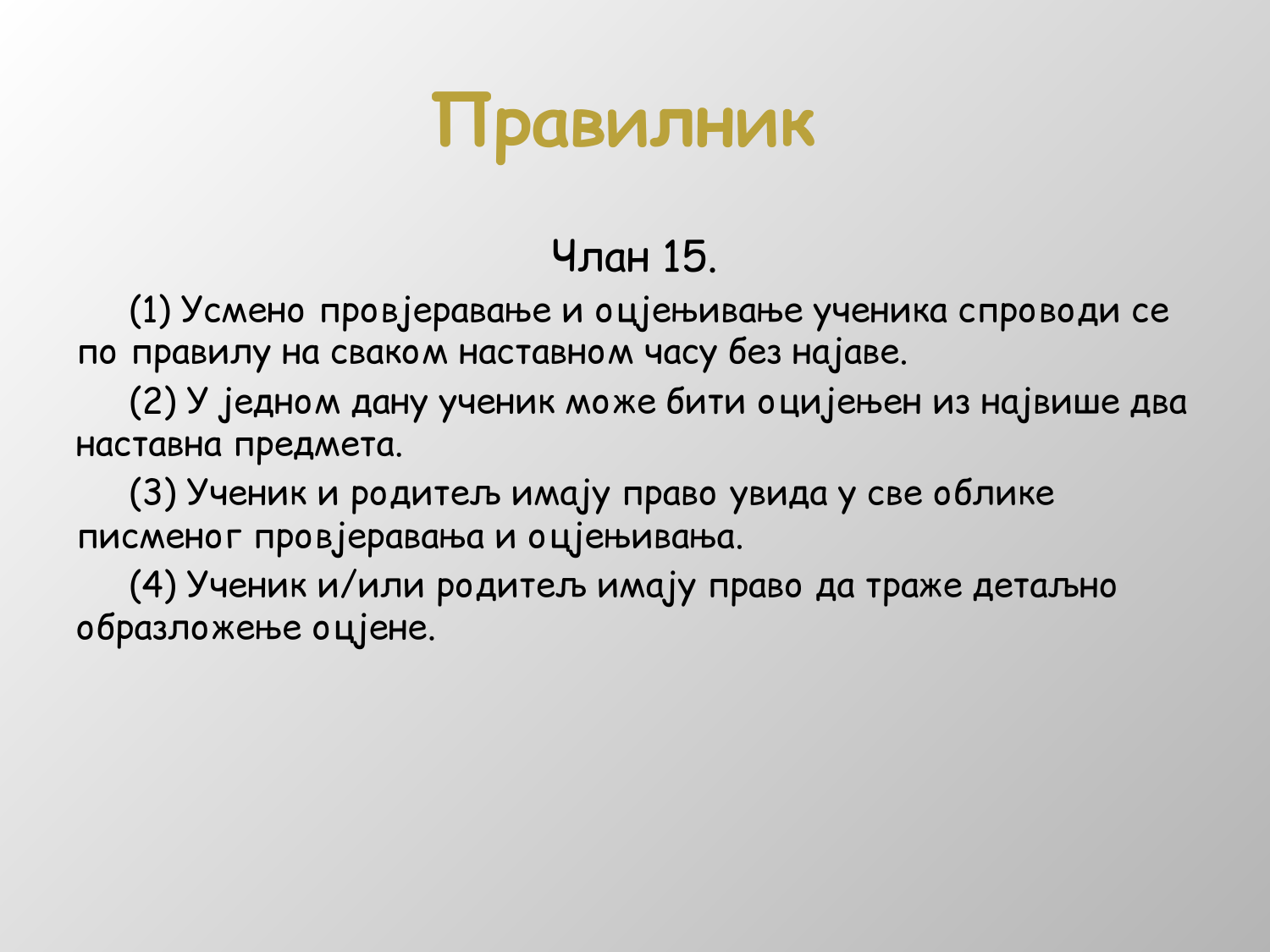

# Правилник
Члан 15.
     (1) Усмено провјеравање и оцјењивање ученика спроводи се по правилу на сваком наставном часу без најаве.
     (2) У једном дану ученик може бити оцијењен из највише два наставна предмета.
     (3) Ученик и родитељ имају право увида у све облике писменог провјеравања и оцјењивања.
     (4) Ученик и/или родитељ имају право да траже детаљно образложење оцјене.